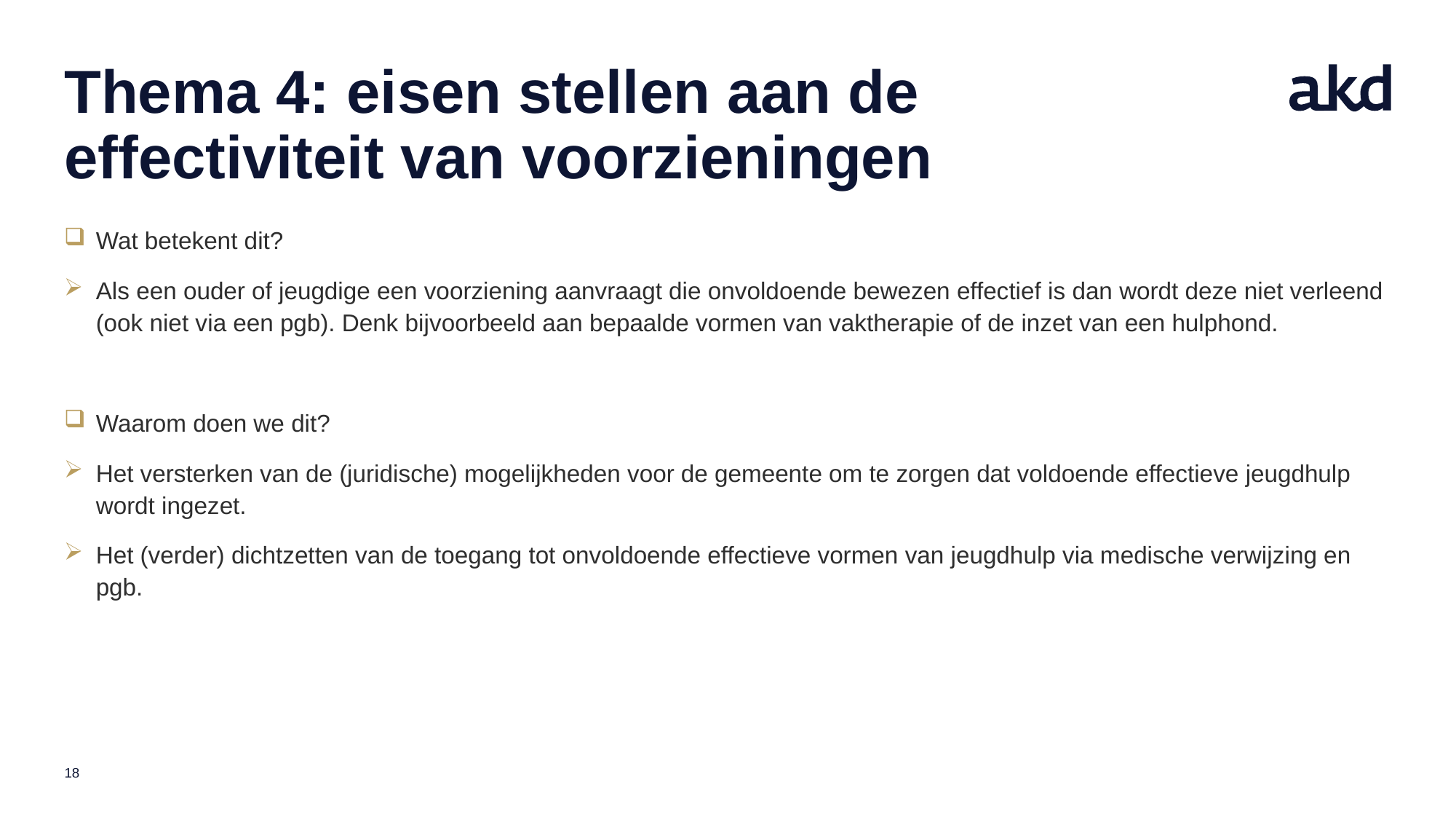

# Thema 4: eisen stellen aan de effectiviteit van voorzieningen

Wat betekent dit?
Als een ouder of jeugdige een voorziening aanvraagt die onvoldoende bewezen effectief is dan wordt deze niet verleend (ook niet via een pgb). Denk bijvoorbeeld aan bepaalde vormen van vaktherapie of de inzet van een hulphond.

Waarom doen we dit?
Het versterken van de (juridische) mogelijkheden voor de gemeente om te zorgen dat voldoende effectieve jeugdhulp wordt ingezet.
Het (verder) dichtzetten van de toegang tot onvoldoende effectieve vormen van jeugdhulp via medische verwijzing en pgb.
18